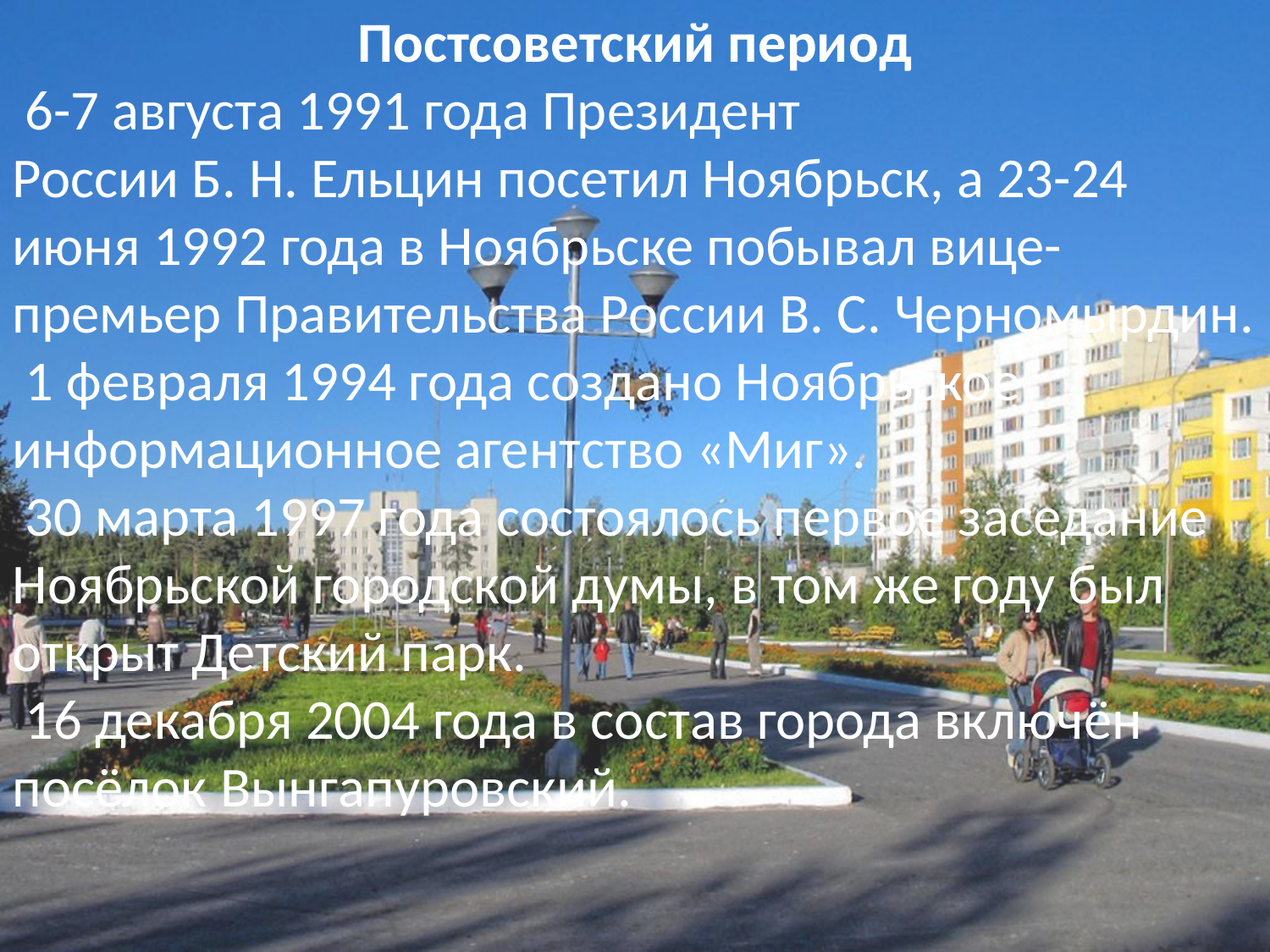

Постсоветский период
 6-7 августа 1991 года Президент России Б. Н. Ельцин посетил Ноябрьск, а 23-24 июня 1992 года в Ноябрьске побывал вице-премьер Правительства России В. С. Черномырдин.
 1 февраля 1994 года создано Ноябрьское информационное агентство «Миг».
 30 марта 1997 года состоялось первое заседание Ноябрьской городской думы, в том же году был открыт Детский парк.
 16 декабря 2004 года в состав города включён посёлок Вынгапуровский.